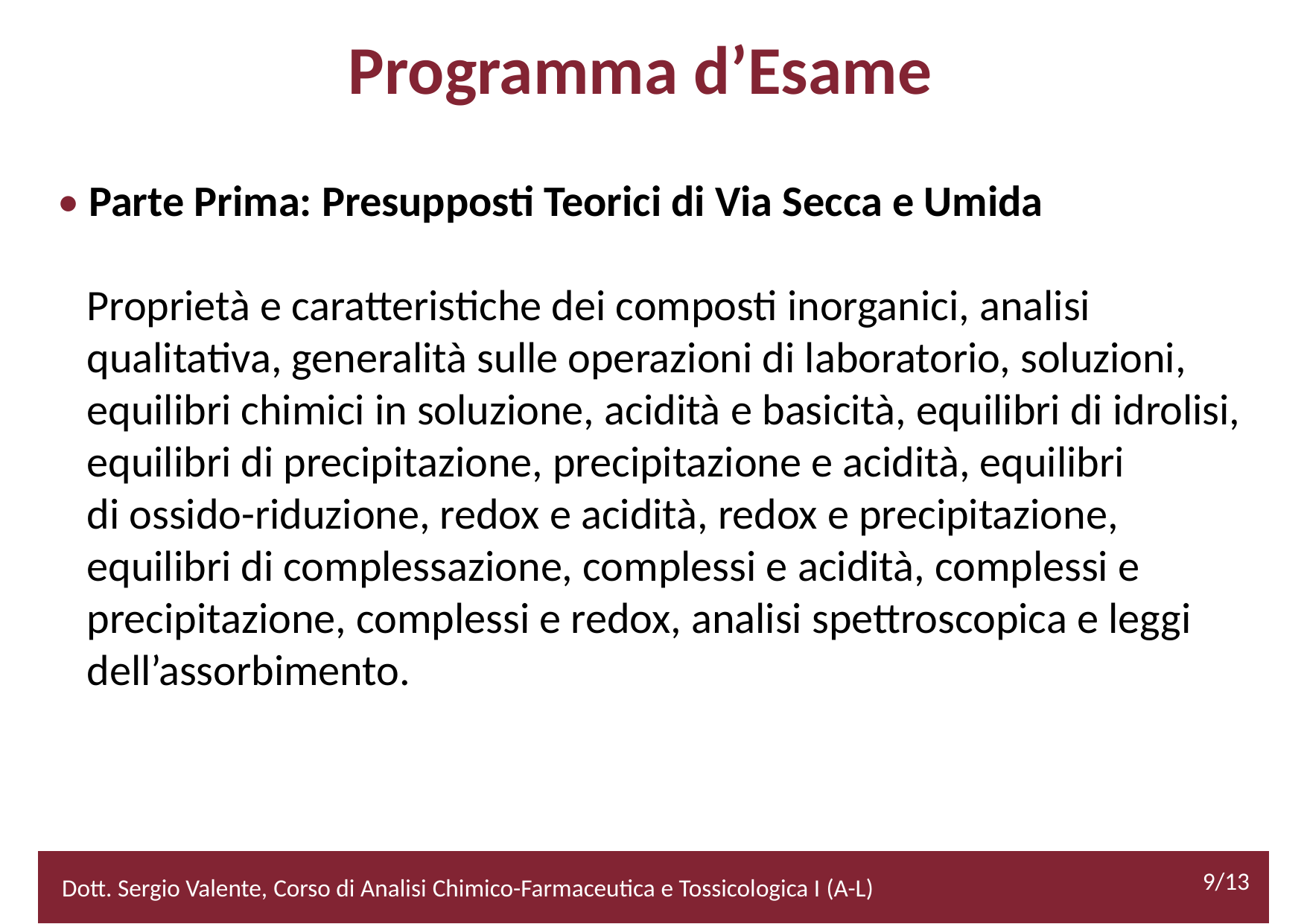

Programma d’Esame
• Parte Prima: Presupposti Teorici di Via Secca e Umida

   Proprietà e caratteristiche dei composti inorganici, analisi
   qualitativa, generalità sulle operazioni di laboratorio, soluzioni,
   equilibri chimici in soluzione, acidità e basicità, equilibri di idrolisi,
   equilibri di precipitazione, precipitazione e acidità, equilibri
   di ossido-riduzione, redox e acidità, redox e precipitazione,
   equilibri di complessazione, complessi e acidità, complessi e
   precipitazione, complessi e redox, analisi spettroscopica e leggi
   dell’assorbimento.

9/13
Dott. Sergio Valente, Corso di Analisi Chimico-Farmaceutica e Tossicologica I (A-L)